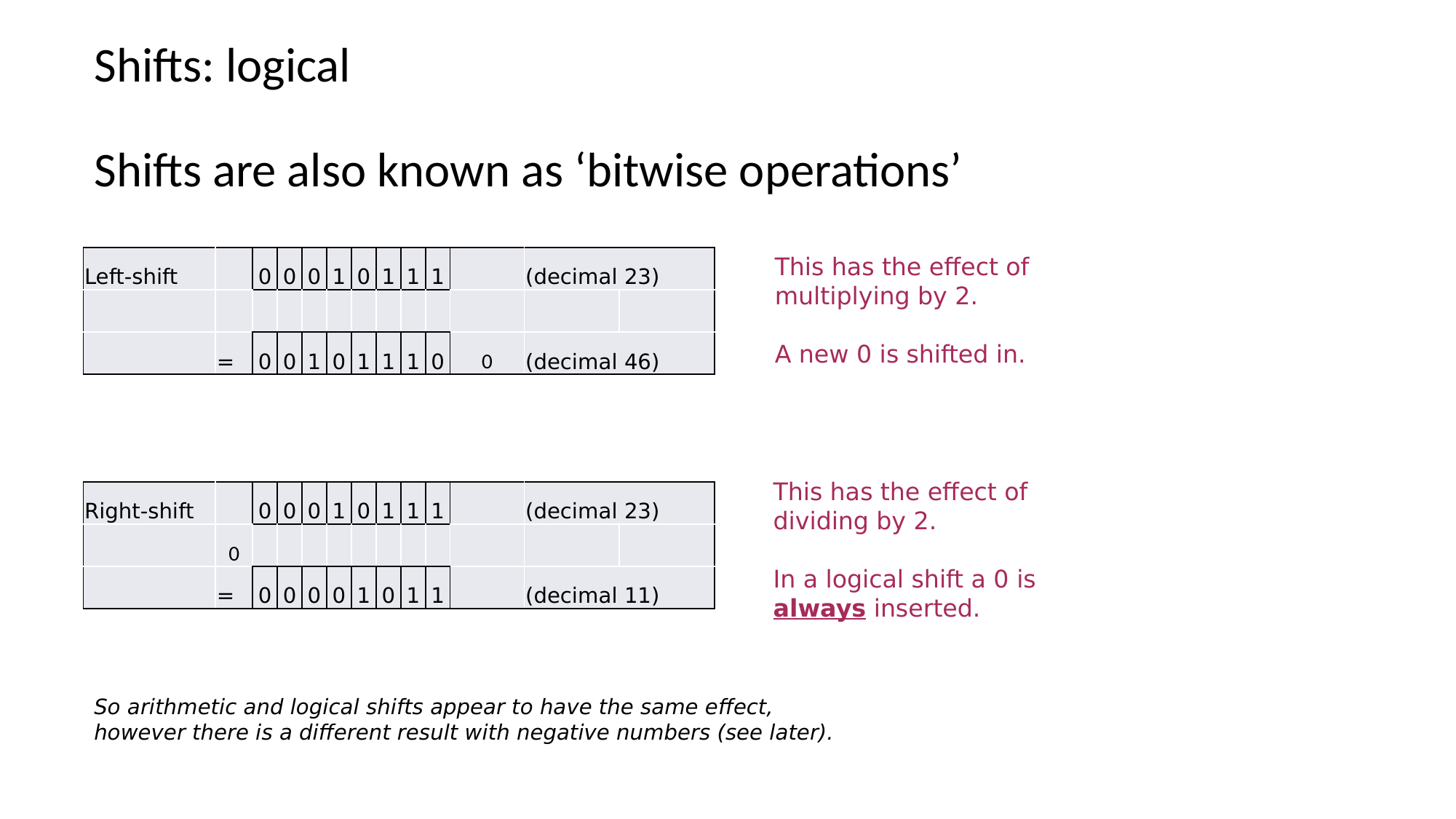

# Shifts: logical Shifts are also known as ‘bitwise operations’
This has the effect of multiplying by 2.

A new 0 is shifted in.
| Left-shift |  | 0 | 0 | 0 | 1 | 0 | 1 | 1 | 1 |  | (decimal 23) |  |
| --- | --- | --- | --- | --- | --- | --- | --- | --- | --- | --- | --- | --- |
|  |  |  |  |  |  |  |  |  |  |  |  |  |
|  | = | 0 | 0 | 1 | 0 | 1 | 1 | 1 | 0 | 0 | (decimal 46) |  |
This has the effect of dividing by 2.

In a logical shift a 0 is always inserted.
| Right-shift |  | 0 | 0 | 0 | 1 | 0 | 1 | 1 | 1 |  | (decimal 23) |  |
| --- | --- | --- | --- | --- | --- | --- | --- | --- | --- | --- | --- | --- |
|  | 0 |  |  |  |  |  |  |  |  |  |  |  |
|  | = | 0 | 0 | 0 | 0 | 1 | 0 | 1 | 1 |  | (decimal 11) |  |
So arithmetic and logical shifts appear to have the same effect, however there is a different result with negative numbers (see later).